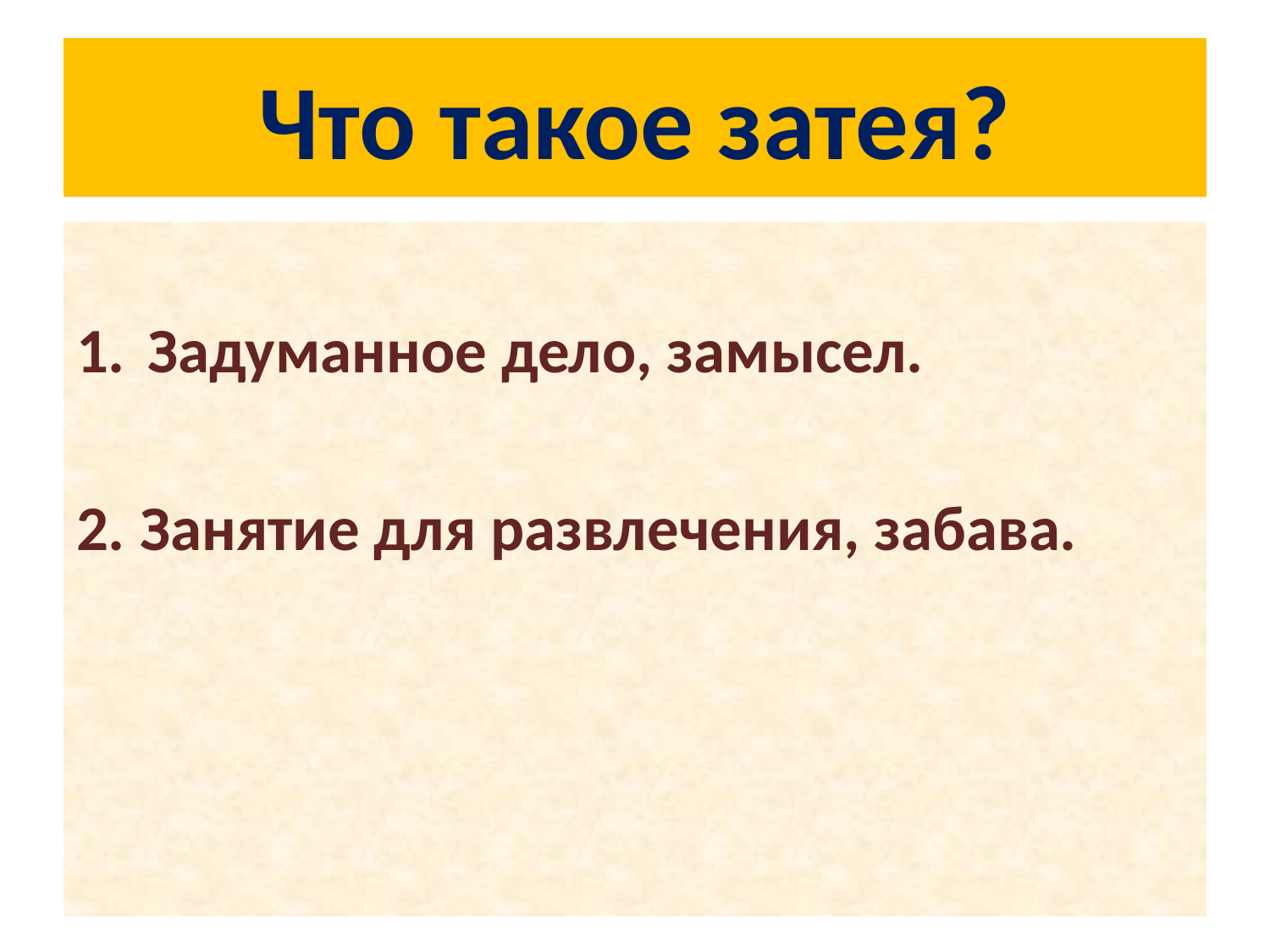

# Что такое затея?

Задуманное дело, замысел.

2. Занятие для развлечения, забава.